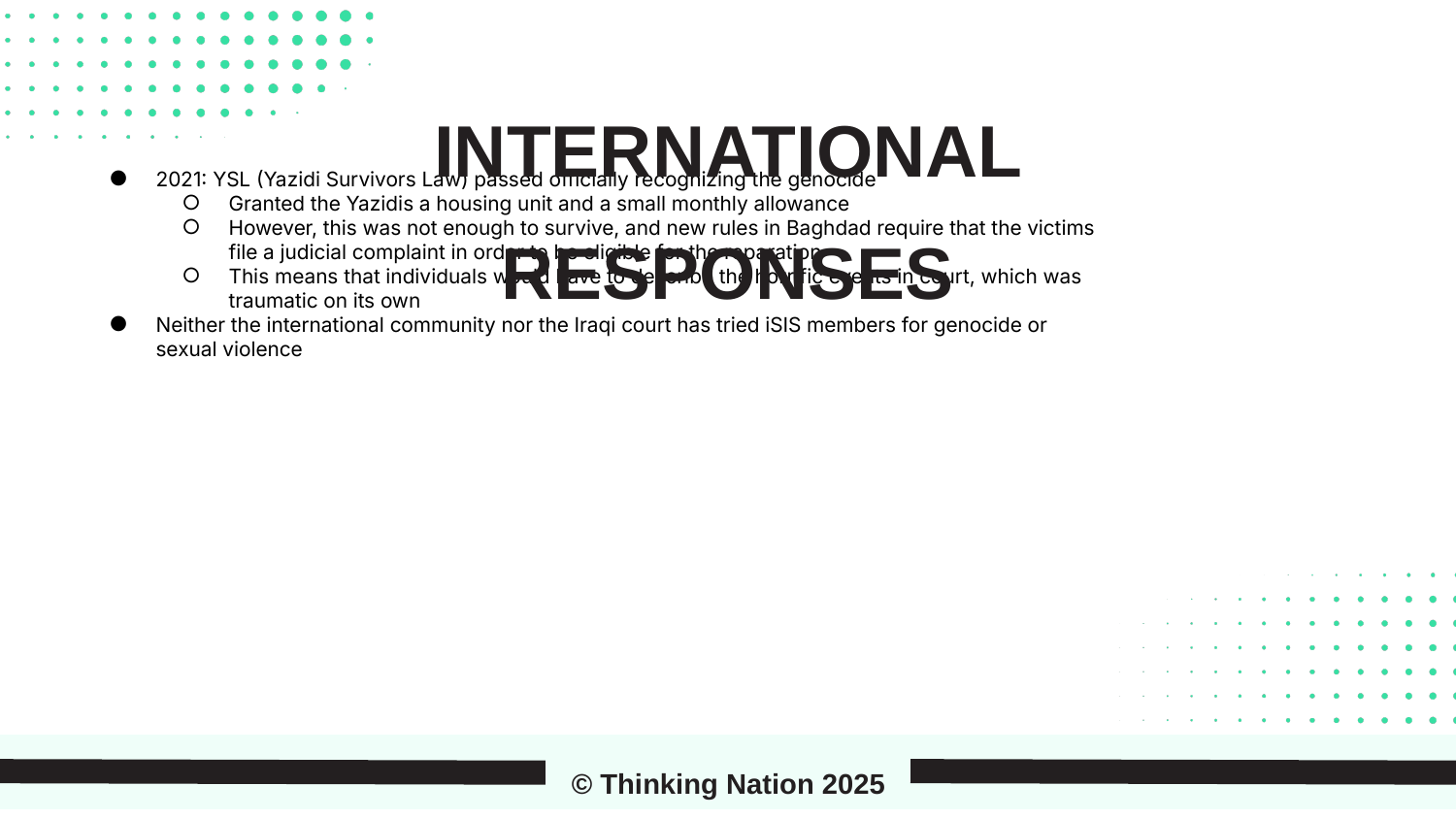

INTERNATIONAL RESPONSES
2021: YSL (Yazidi Survivors Law) passed officially recognizing the genocide
Granted the Yazidis a housing unit and a small monthly allowance
However, this was not enough to survive, and new rules in Baghdad require that the victims file a judicial complaint in order to be eligible for the reparation
This means that individuals would have to describe the horrific events in court, which was traumatic on its own
Neither the international community nor the Iraqi court has tried iSIS members for genocide or sexual violence

© Thinking Nation 2025